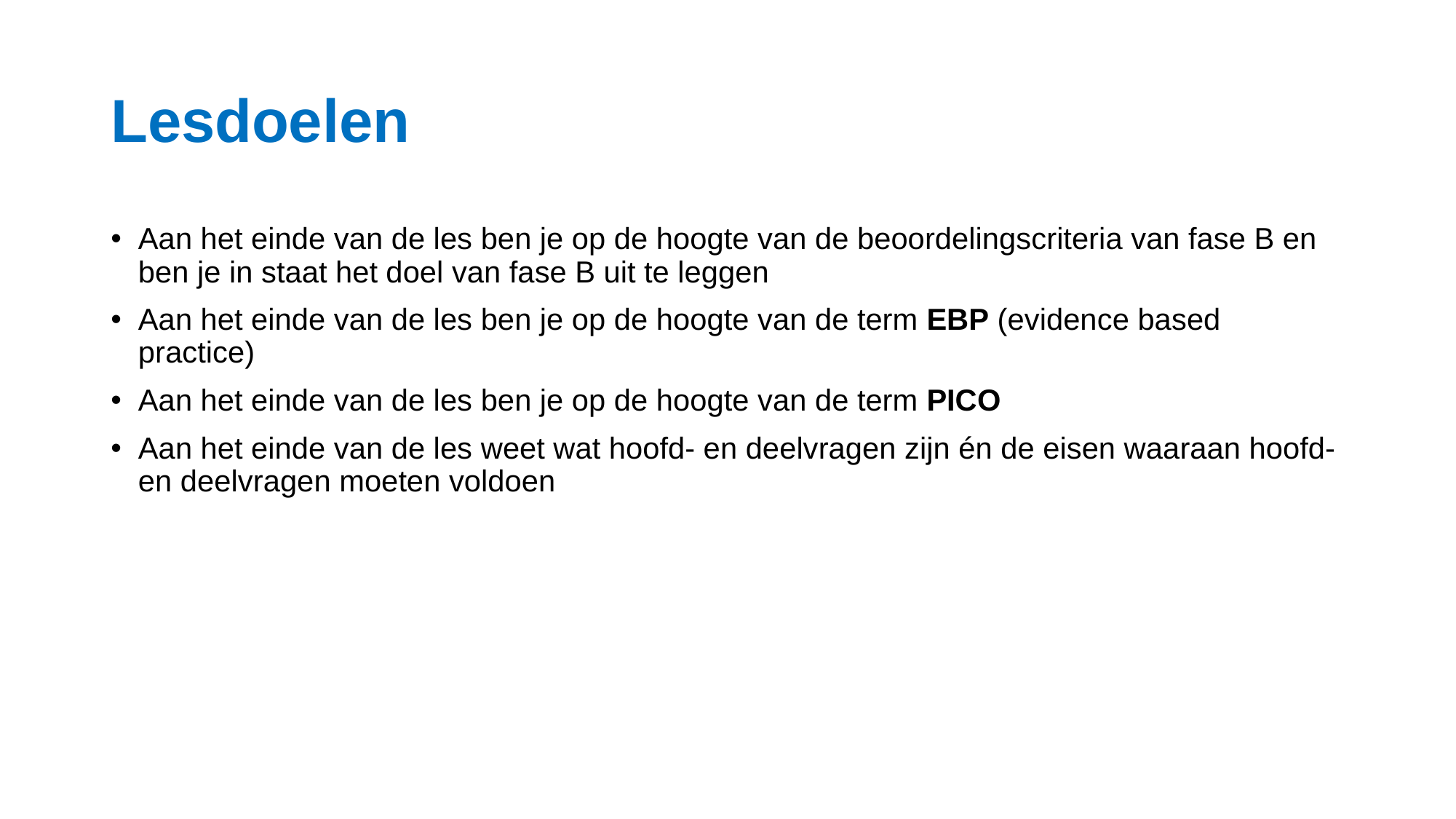

# Lesdoelen
Aan het einde van de les ben je op de hoogte van de beoordelingscriteria van fase B en ben je in staat het doel van fase B uit te leggen
Aan het einde van de les ben je op de hoogte van de term EBP (evidence based practice)
Aan het einde van de les ben je op de hoogte van de term PICO
Aan het einde van de les weet wat hoofd- en deelvragen zijn én de eisen waaraan hoofd- en deelvragen moeten voldoen